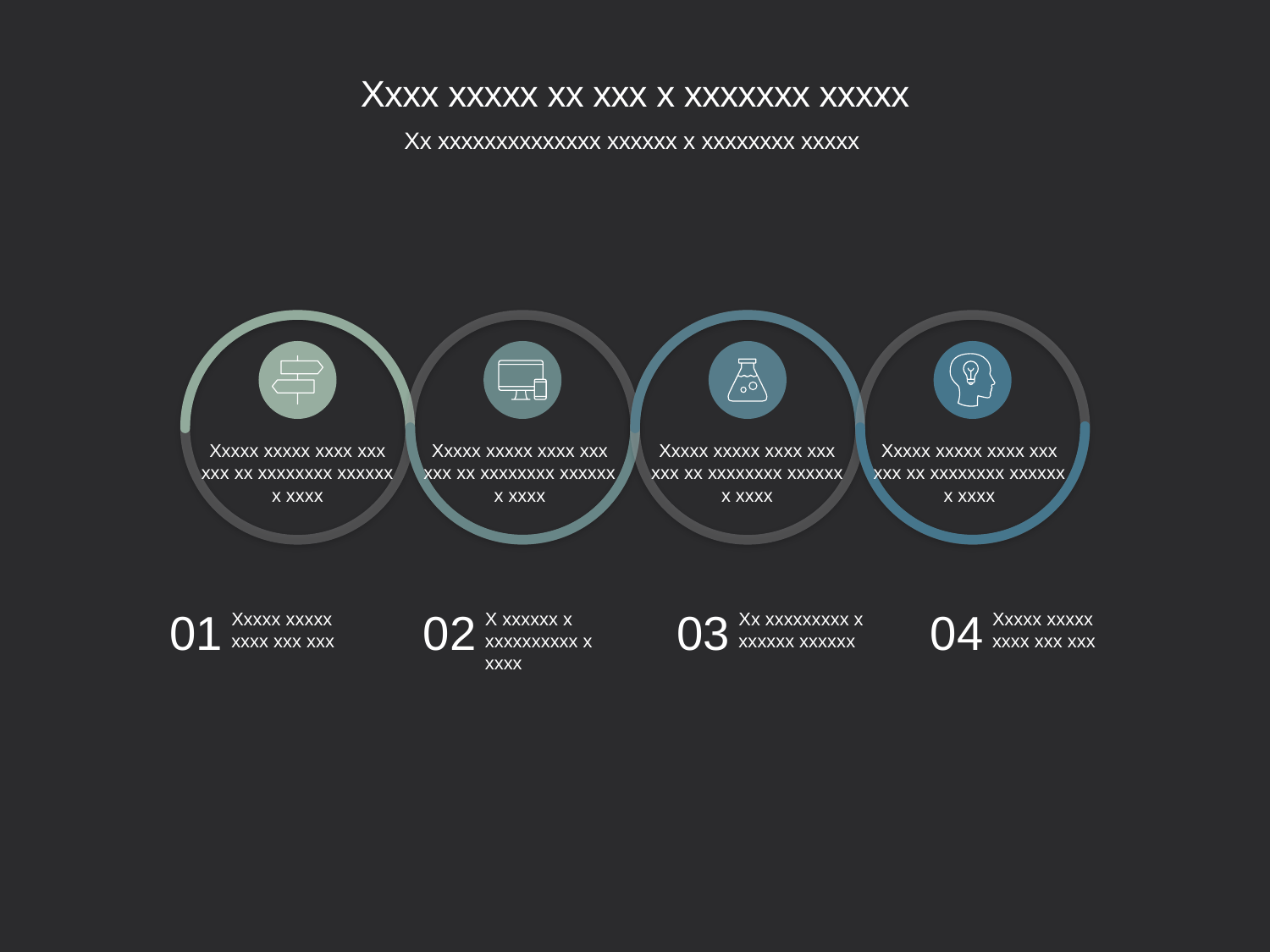

# Xxxx xxxxx xx xxx x xxxxxxx xxxxx
Xx xxxxxxxxxxxxxx xxxxxx x xxxxxxxx xxxxx

Xxxxx xxxxx xxxx xxx xxx xx xxxxxxxx xxxxxx x xxxx
Xxxxx xxxxx xxxx xxx xxx xx xxxxxxxx xxxxxx x xxxx
Xxxxx xxxxx xxxx xxx xxx xx xxxxxxxx xxxxxx x xxxx
Xxxxx xxxxx xxxx xxx xxx xx xxxxxxxx xxxxxx x xxxx
01
02
03
04
Xxxxx xxxxx xxxx xxx xxx
X xxxxxx x xxxxxxxxxx x xxxx
Xx xxxxxxxxx x xxxxxx xxxxxx
Xxxxx xxxxx xxxx xxx xxx